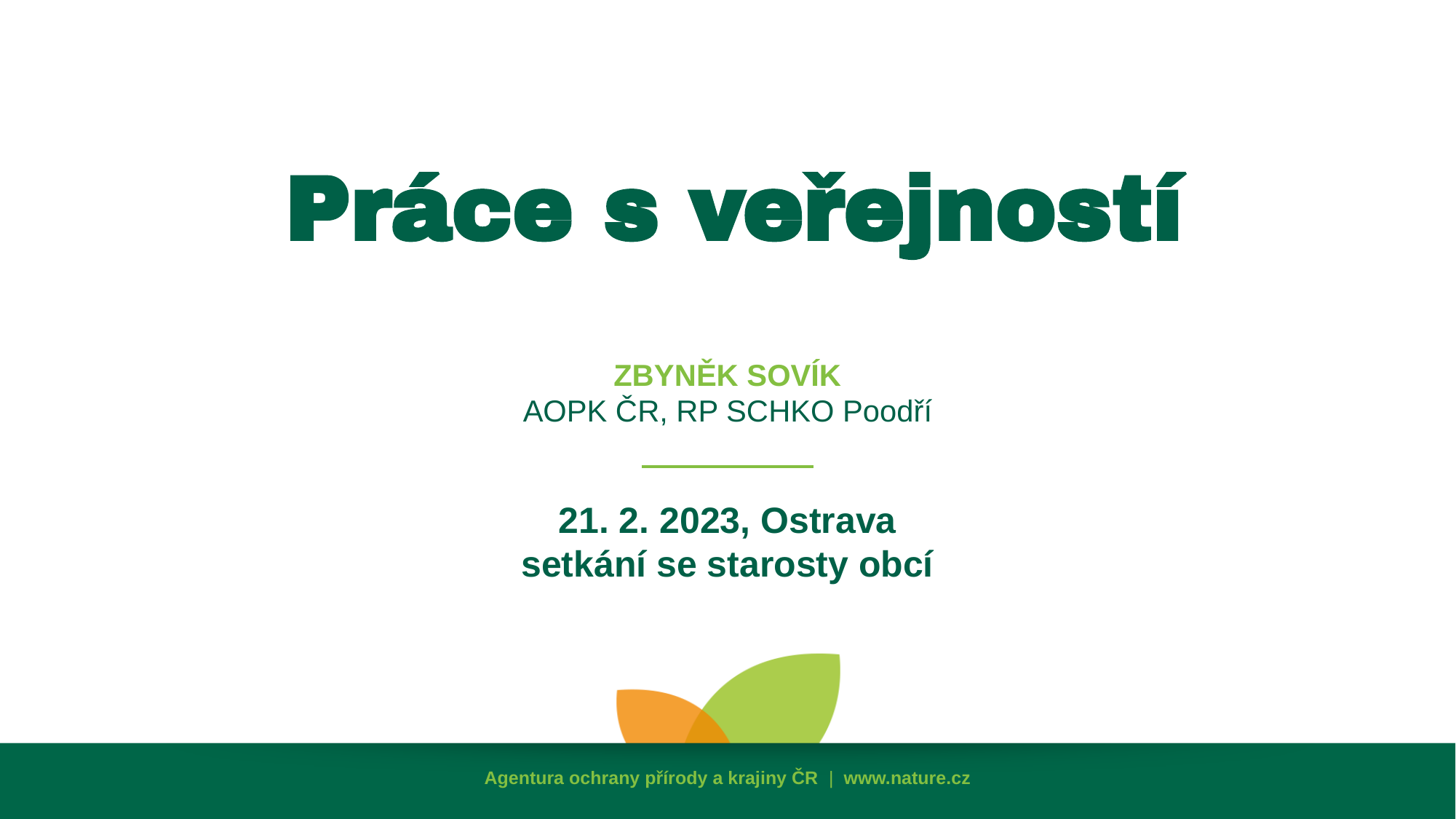

Práce s veřejností
ZBYNĚK SOVÍK
AOPK ČR, RP SCHKO Poodří
21. 2. 2023, Ostrava
setkání se starosty obcí
Agentura ochrany přírody a krajiny ČR  |  www.nature.cz